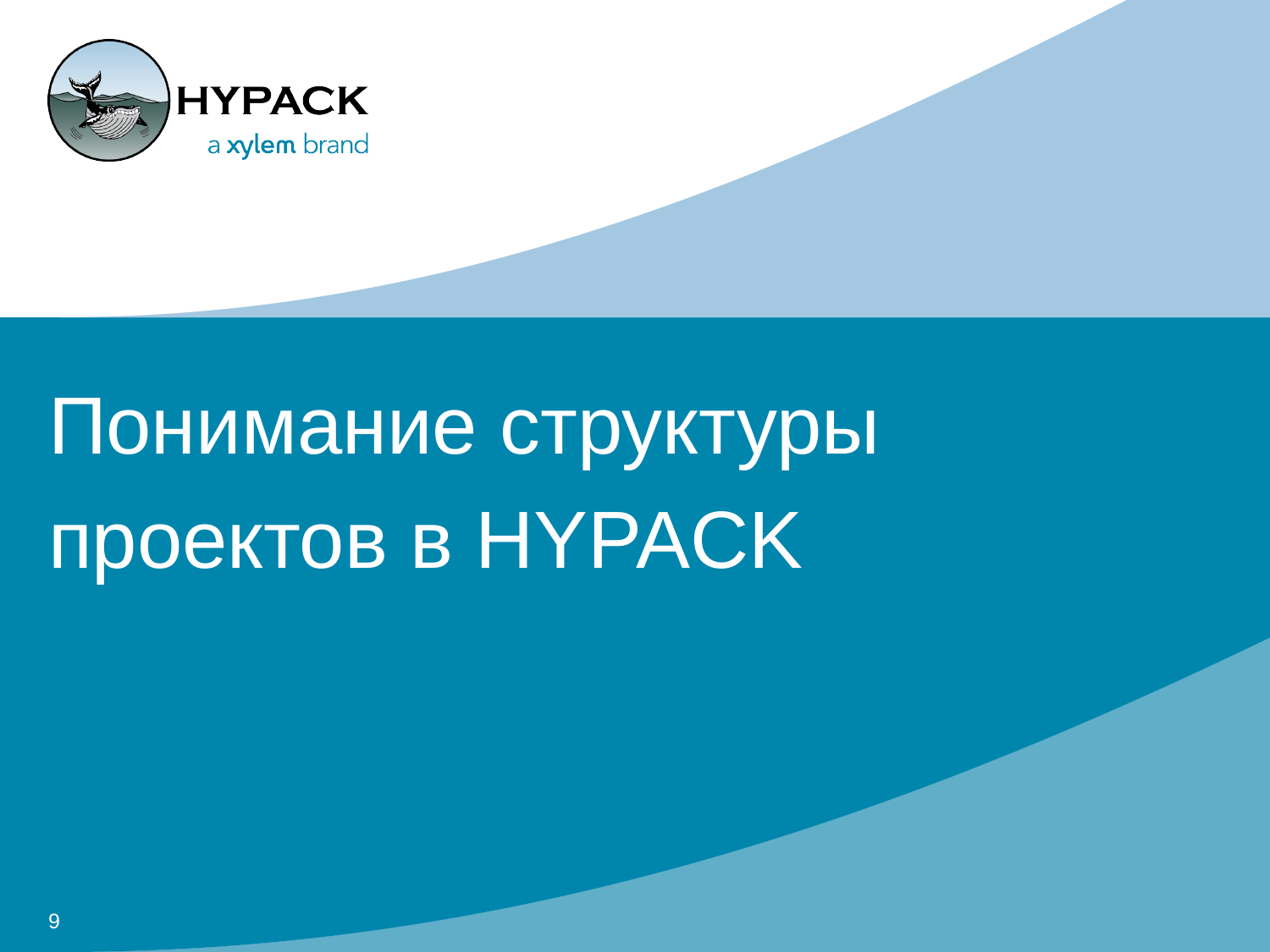

# Понимание структуры проектов в HYPACK
9